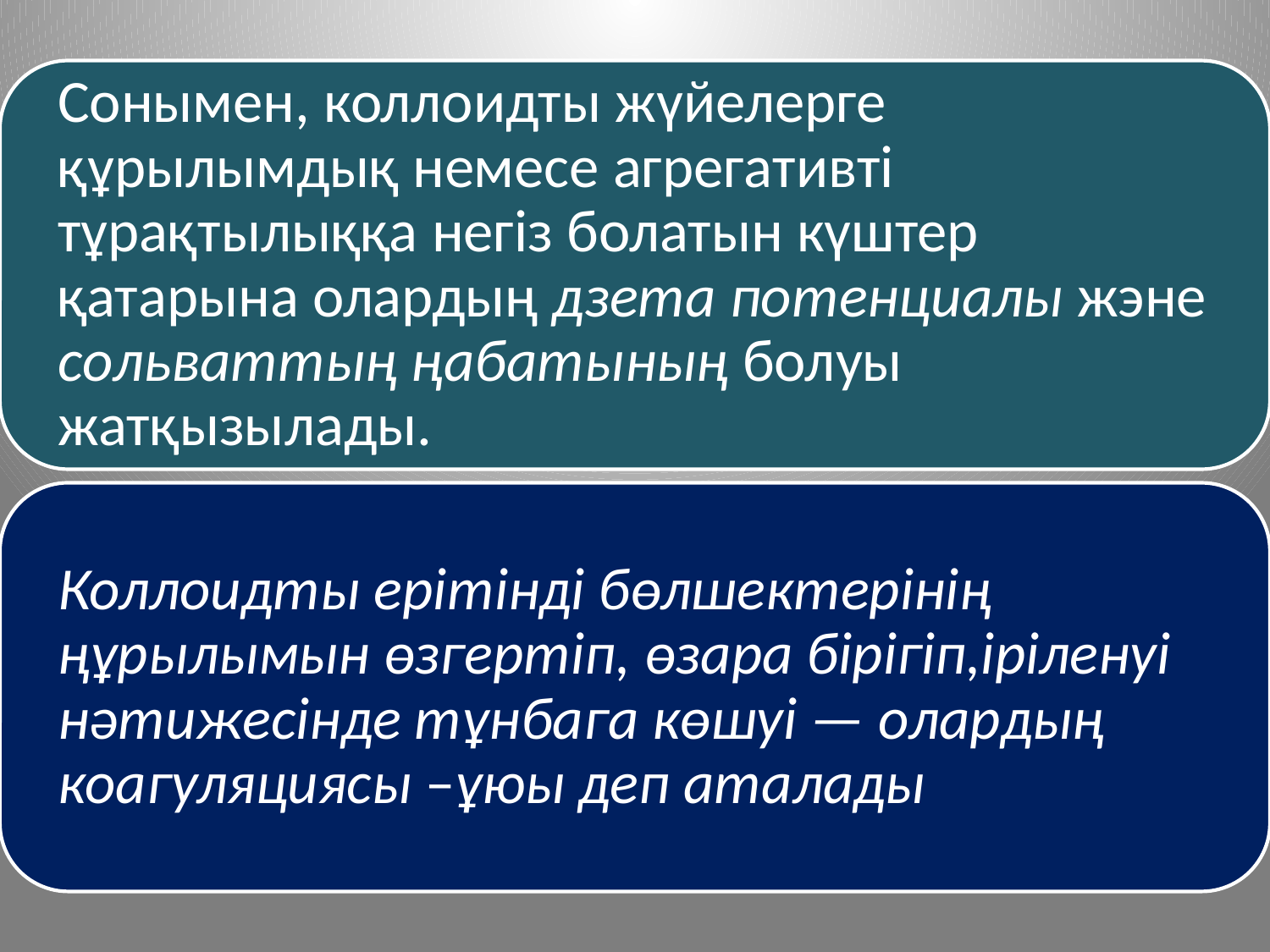

Сонымен, коллоидты жүйелерге құрылымдық немесе агрегативті тұрақтылыққа негіз болатын күштер қатарына олардың дзета потенциалы жэне сольваттың ңабатының болуы жатқызылады.
Коллоидты ерітінді бөлшектерінің ңұрылымын өзгертіп, өзара бірігіп,іріленуі нәтижесінде тұнбага көшуі — олардың коагуляциясы –ұюы деп аталады